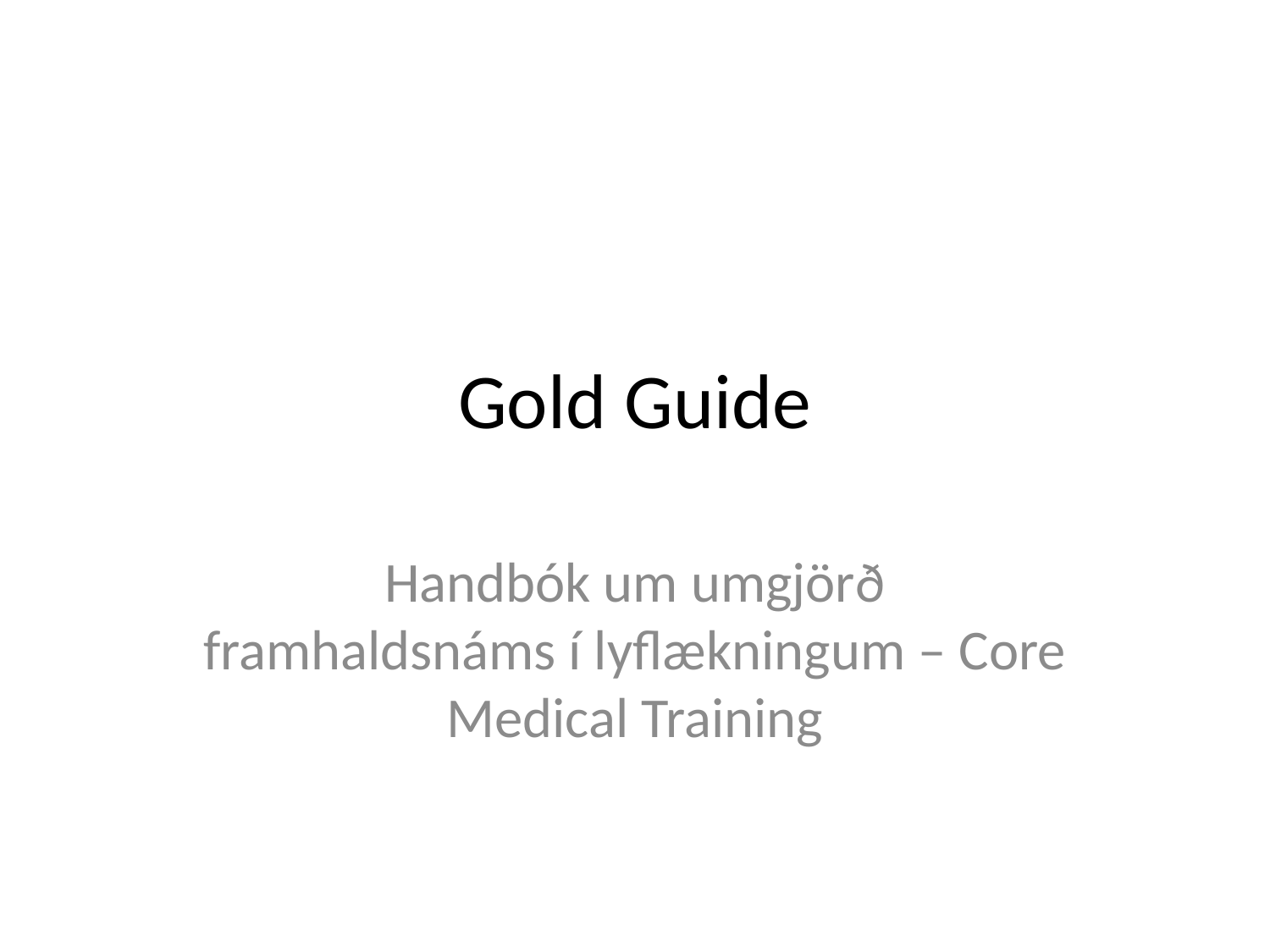

# Gold Guide
Handbók um umgjörð framhaldsnáms í lyflækningum – Core Medical Training